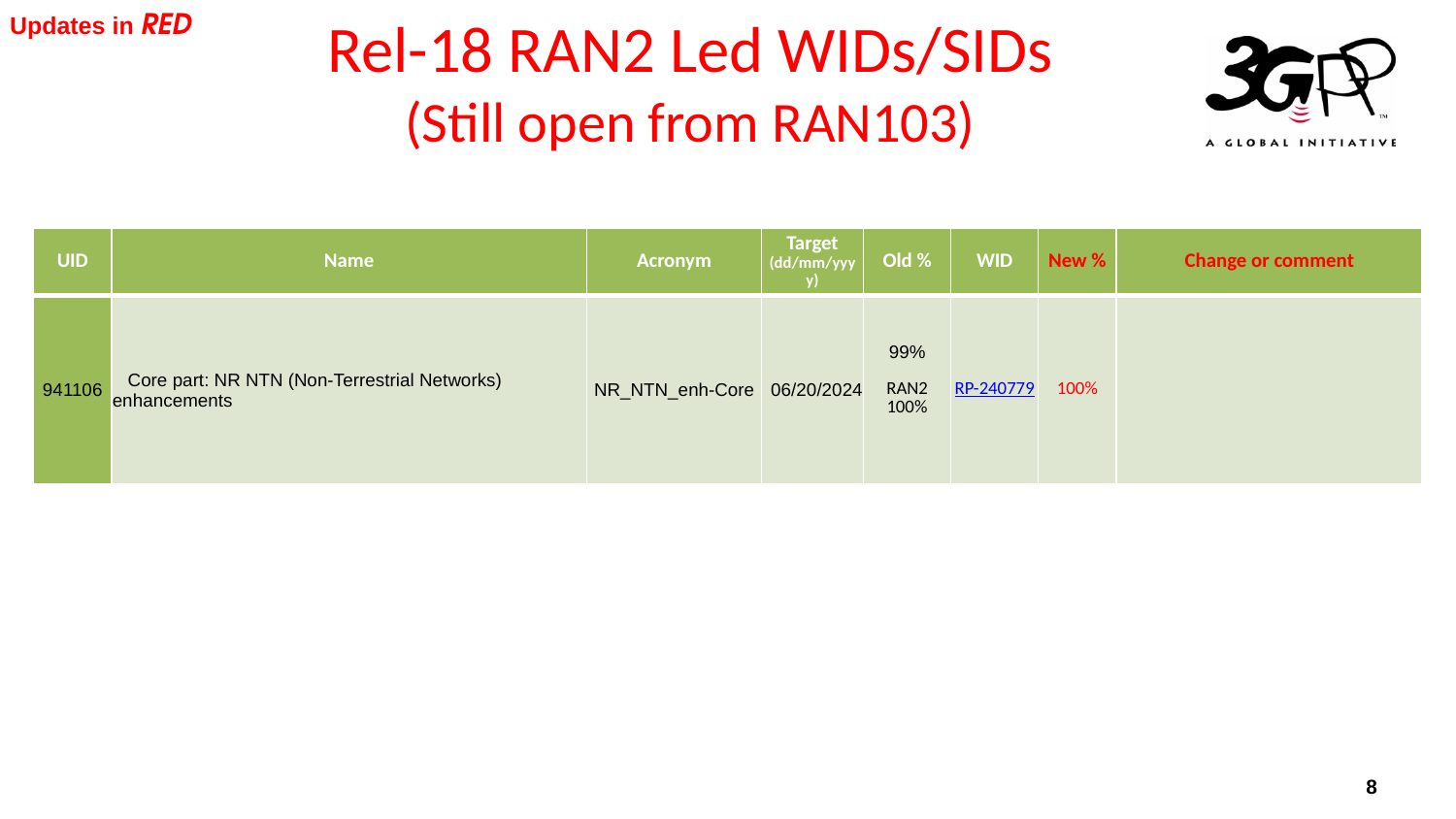

# Rel-18 RAN2 Led WIDs/SIDs (Still open from RAN103)
Updates in RED
| UID | Name | Acronym | Target (dd/mm/yyyy) | Old % | WID | New % | Change or comment |
| --- | --- | --- | --- | --- | --- | --- | --- |
| 941106 | Core part: NR NTN (Non-Terrestrial Networks) enhancements | NR\_NTN\_enh-Core | 06/20/2024 | 99% RAN2 100% | RP-240779 | 100% |  |